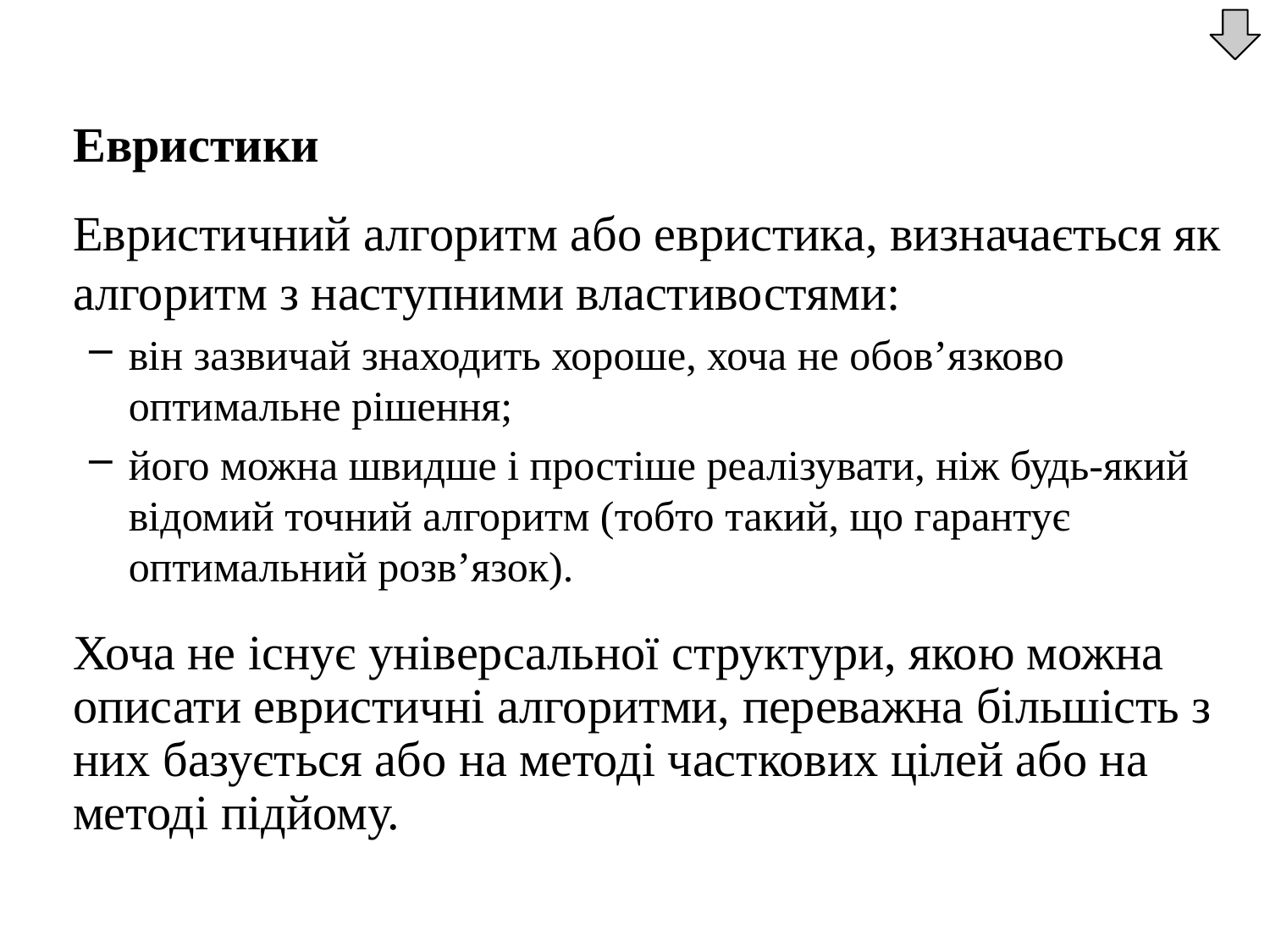

Евристики

	Евристичний алгоритм або евристика, визначається як алгоритм з наступними властивостями:
він зазвичай знаходить хороше, хоча не обов’язково оптимальне рішення;
його можна швидше і простіше реалізувати, ніж будь-який відомий точний алгоритм (тобто такий, що гарантує оптимальний розв’язок).

	Хоча не існує універсальної структури, якою можна описати евристичні алгоритми, переважна більшість з них базується або на методі часткових цілей або на методі підйому.